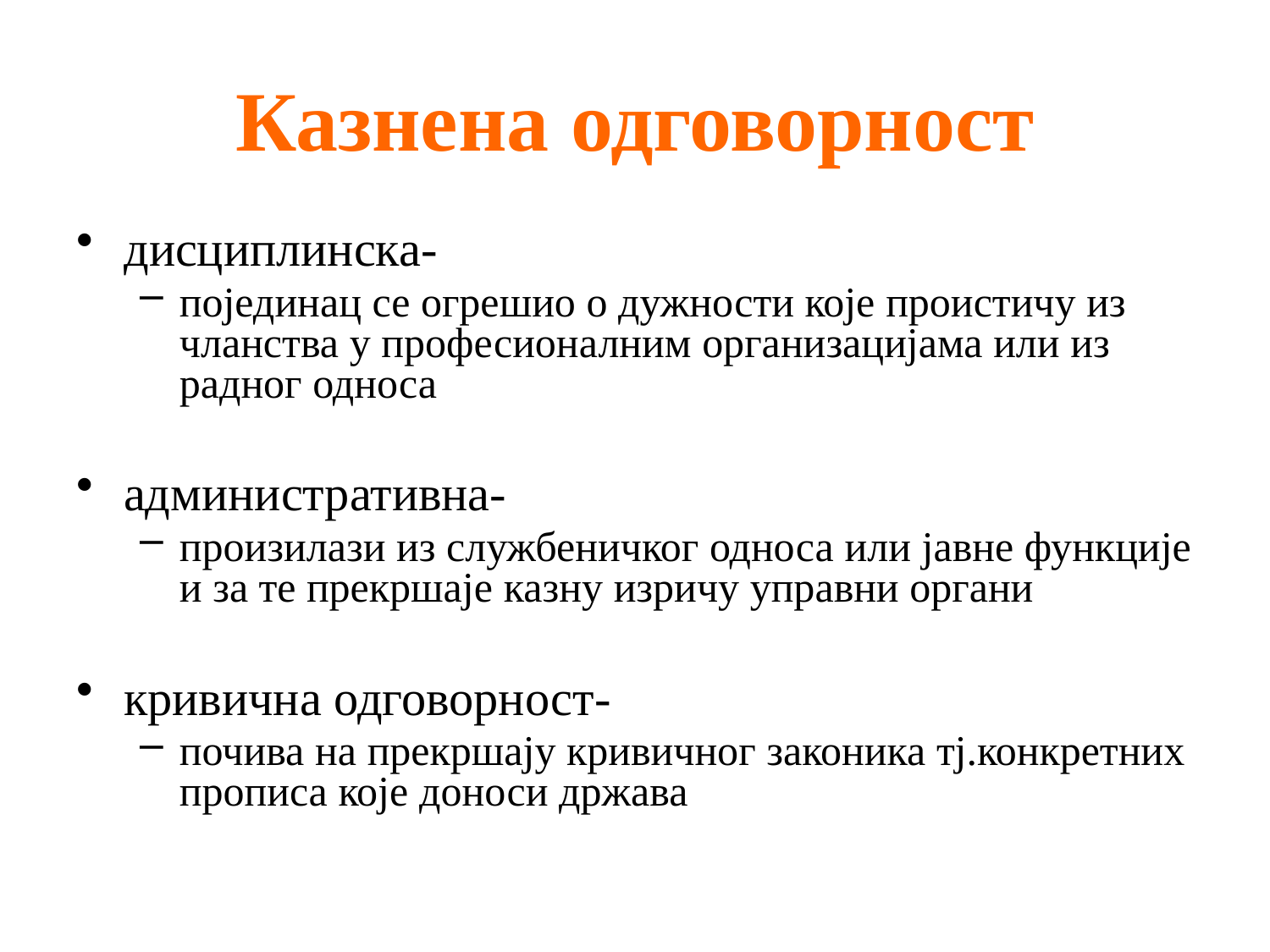

# Казнена одговорност
дисциплинска-
појединац се огрешио о дужности које проистичу из чланства у професионалним организацијама или из радног односа

административна-
произилази из службеничког односа или јавне функције и за те прекршаје казну изричу управни органи

кривична одговорност-
почива на прекршају кривичног законика тј.конкретних прописа које доноси држава